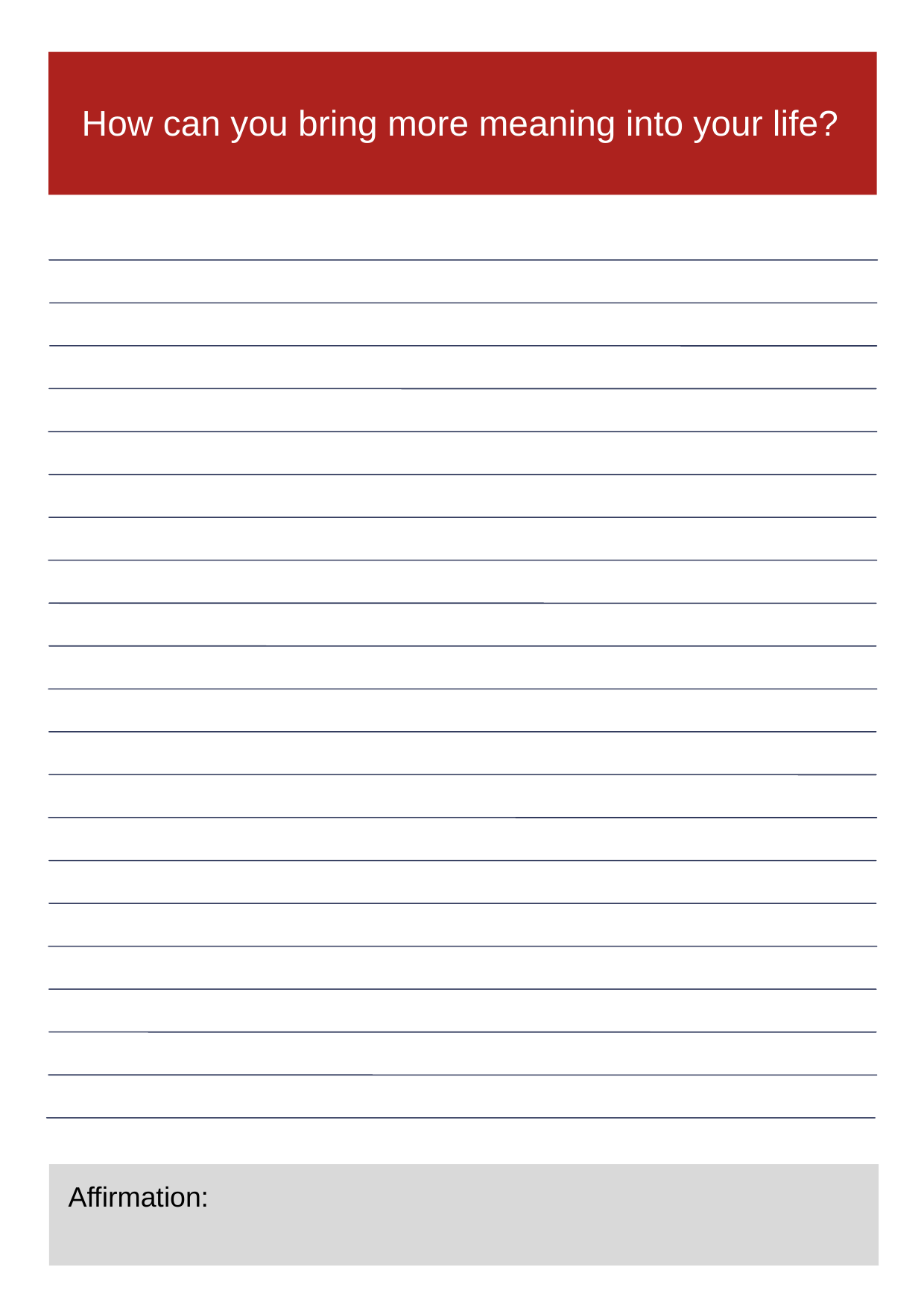

How can you bring more meaning into your life?

Affirmation: